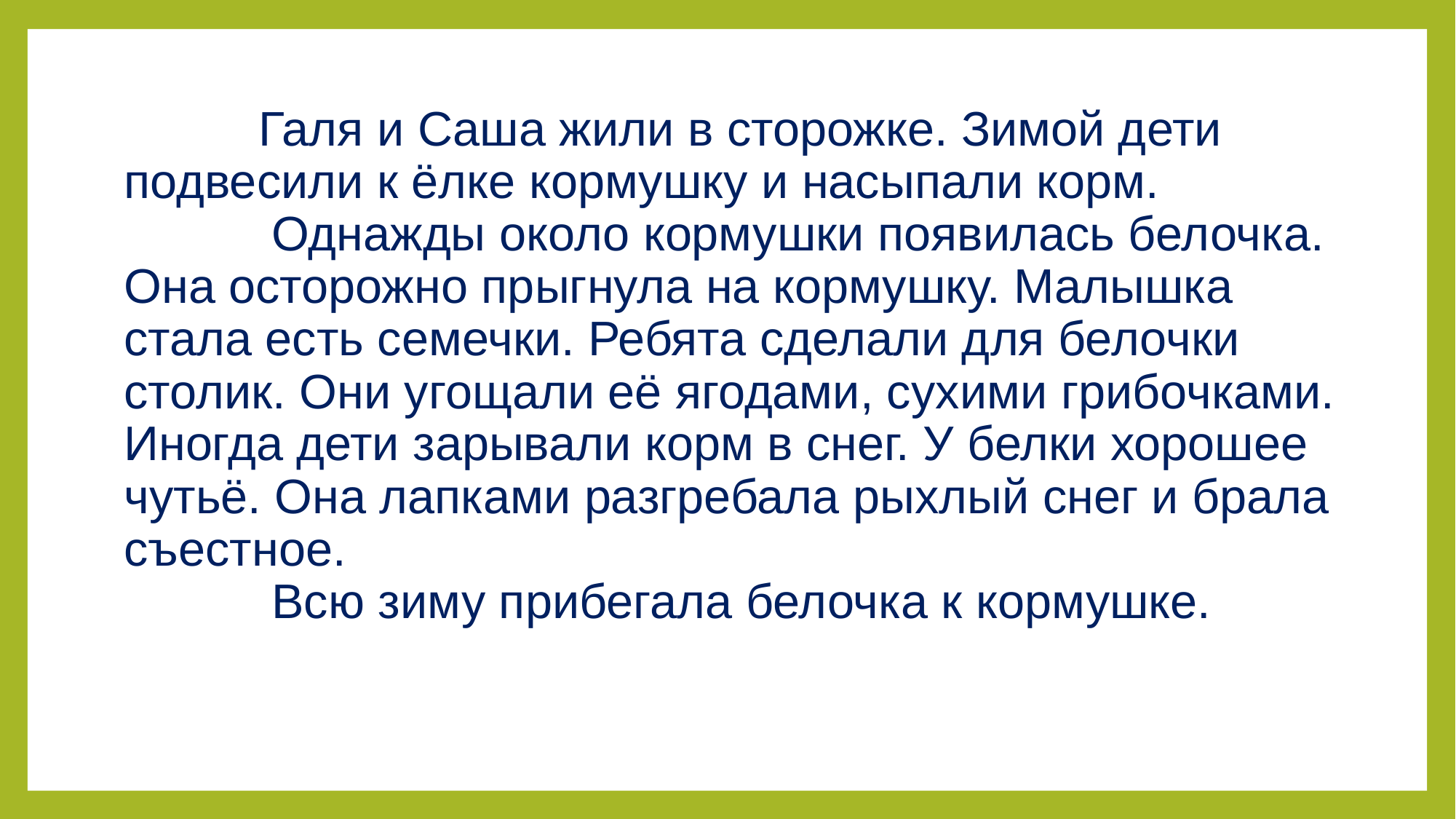

# Галя и Саша жили в сторожке. Зимой дети подвесили к ёлке кормушку и насыпали корм. Однажды около кормушки появилась белочка. Она осторожно прыгнула на кормушку. Малышка стала есть семечки. Ребята сделали для белочки столик. Они угощали её ягодами, сухими грибочками. Иногда дети зарывали корм в снег. У белки хорошее чутьё. Она лапками разгребала рыхлый снег и брала съестное. Всю зиму прибегала белочка к кормушке.